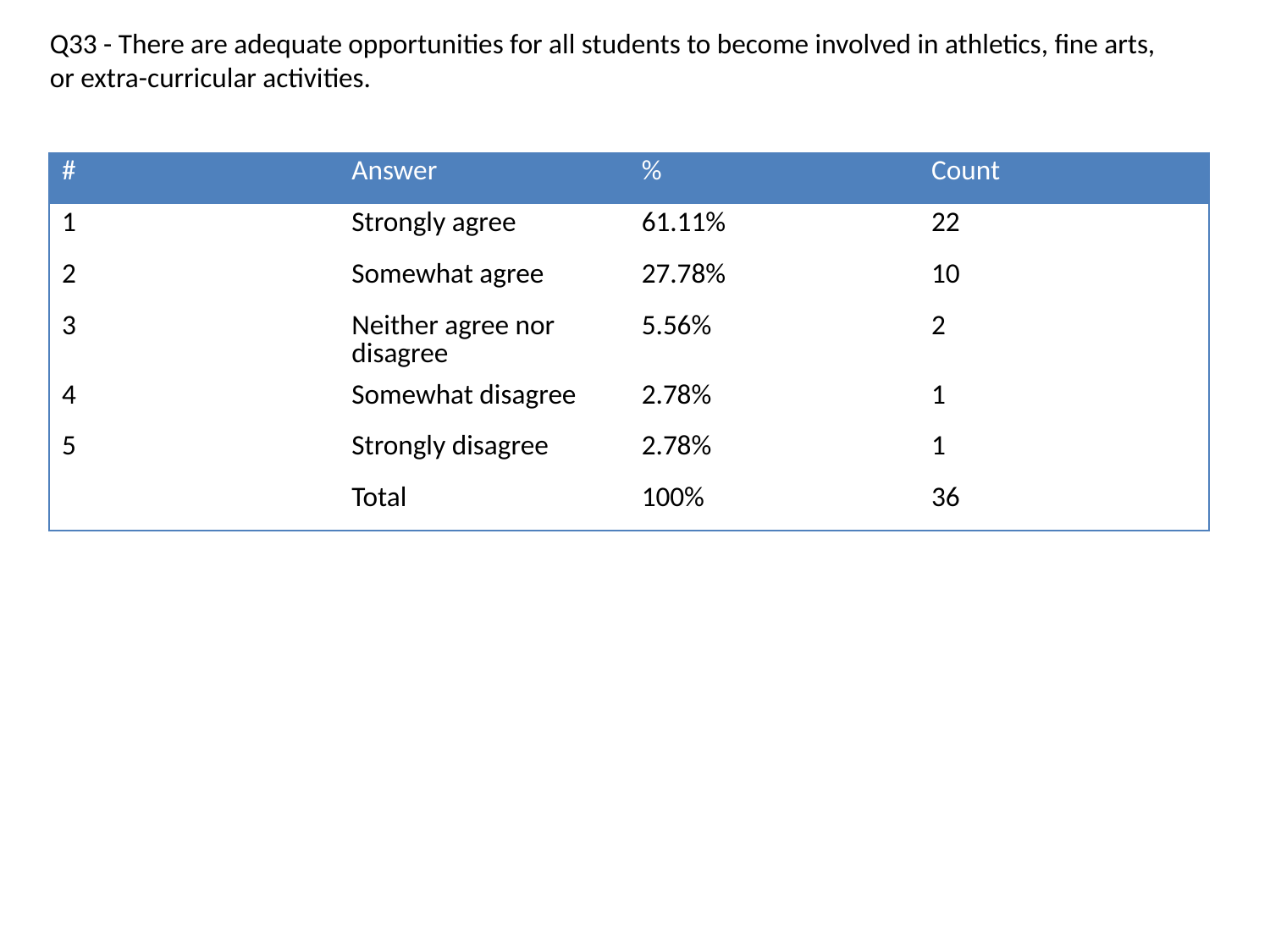

Q33 - There are adequate opportunities for all students to become involved in athletics, fine arts, or extra-curricular activities.
| # | Answer | % | Count |
| --- | --- | --- | --- |
| 1 | Strongly agree | 61.11% | 22 |
| 2 | Somewhat agree | 27.78% | 10 |
| 3 | Neither agree nor disagree | 5.56% | 2 |
| 4 | Somewhat disagree | 2.78% | 1 |
| 5 | Strongly disagree | 2.78% | 1 |
|  | Total | 100% | 36 |